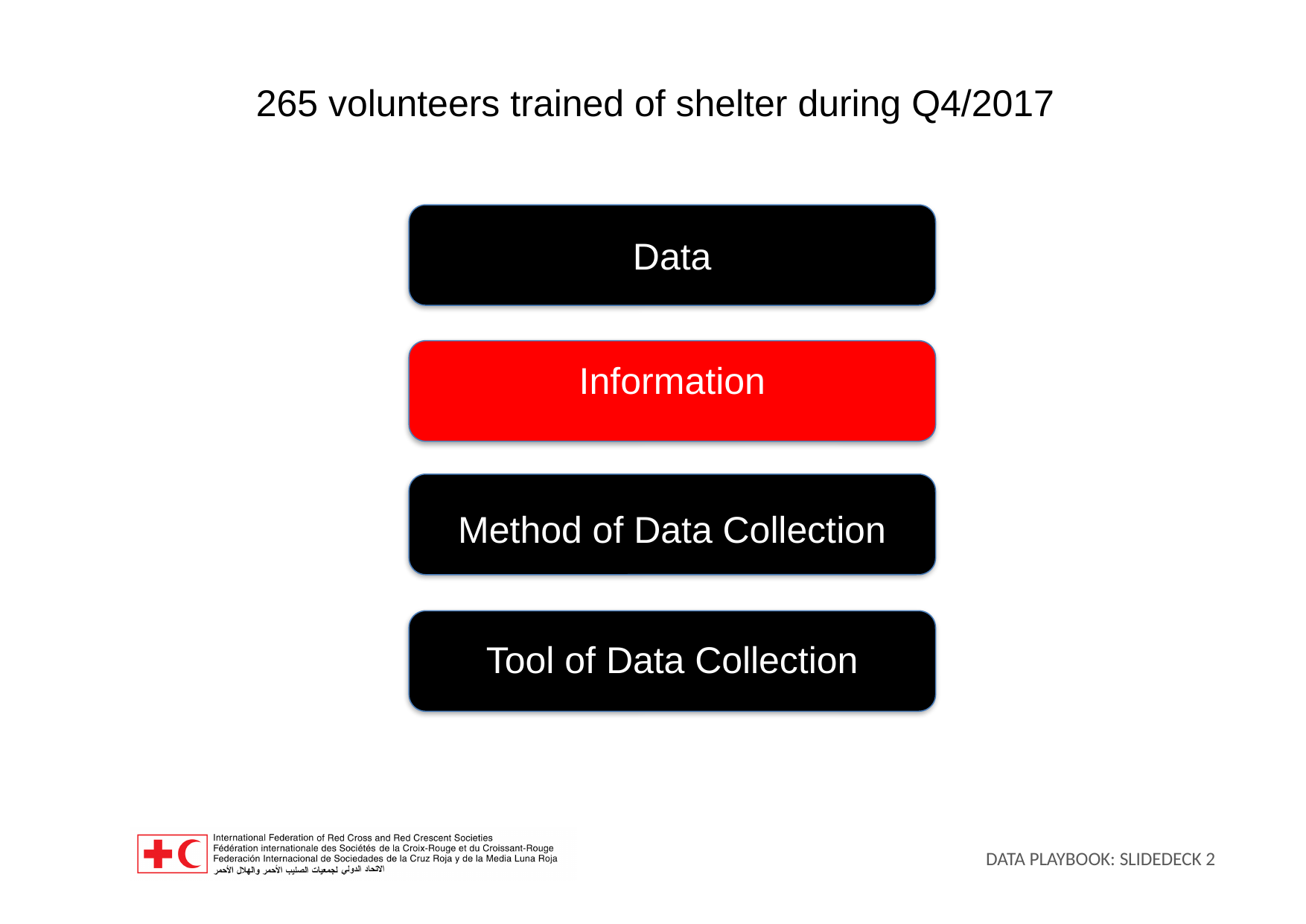

265 volunteers trained of shelter during Q4/2017

Data

Information

Method of Data Collection

Tool of Data Collection